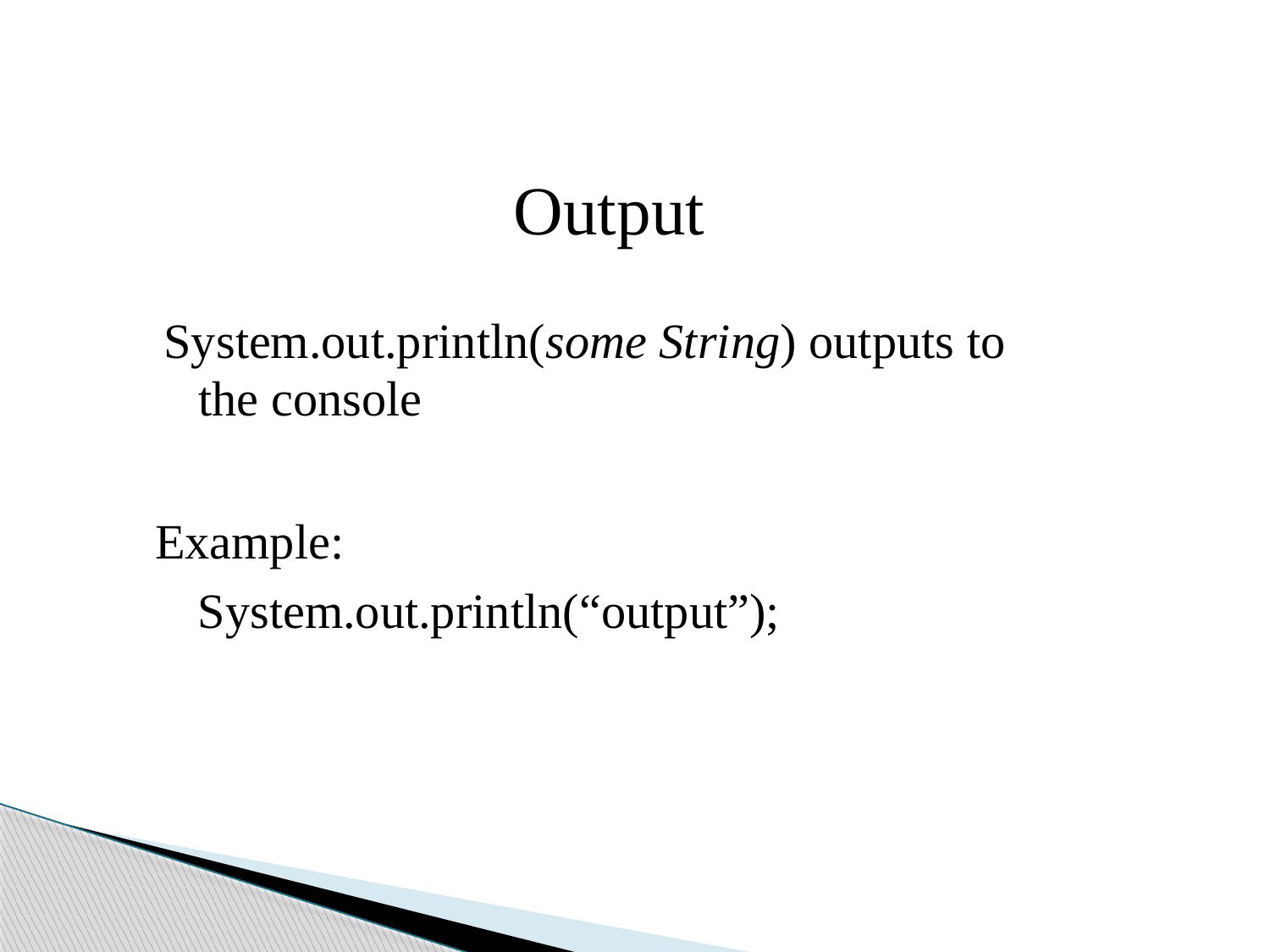

#
Output

System.out.println(some String) outputs to
the console
Example:
 System.out.println(“output”);